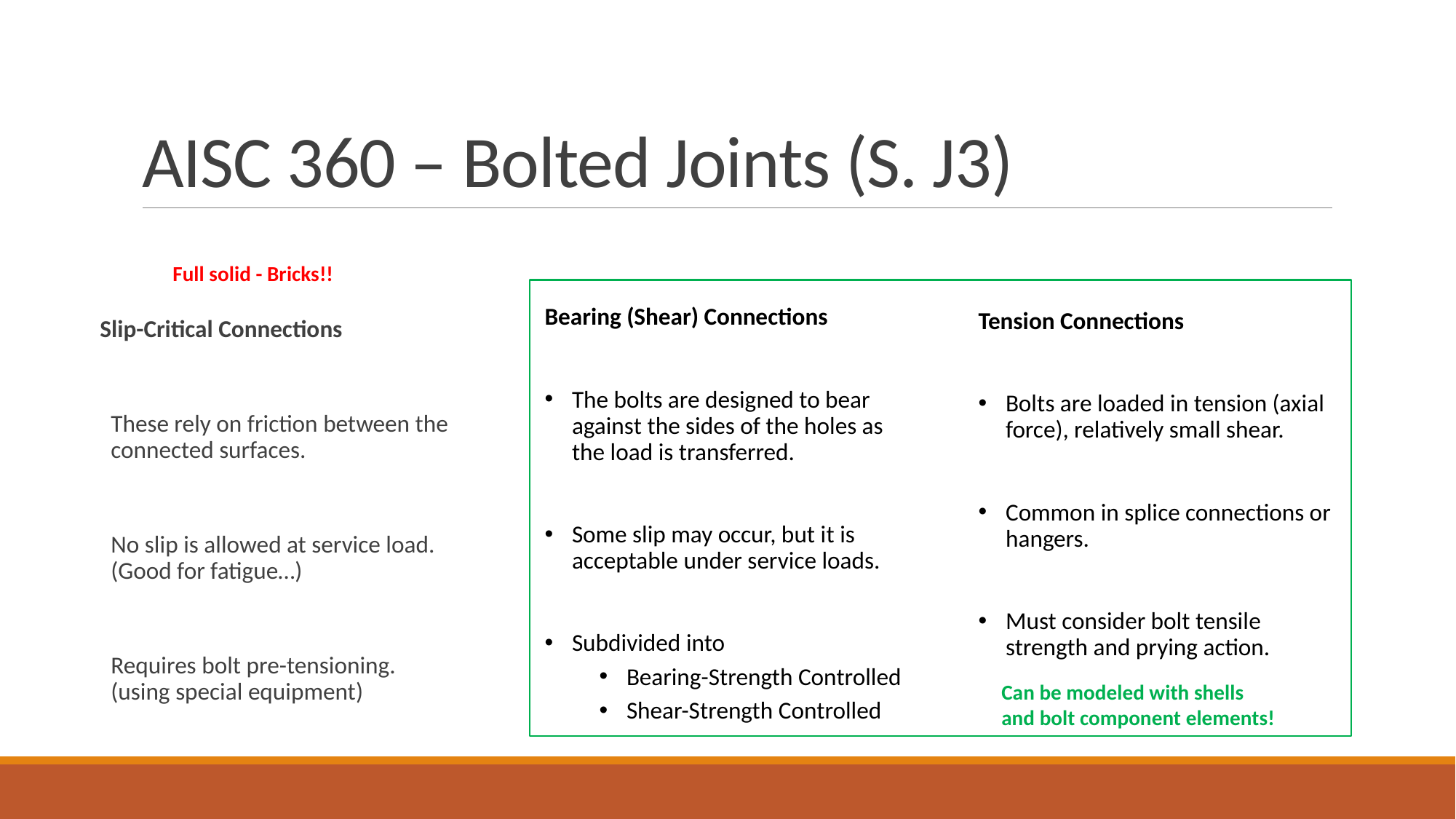

# AISC 360 – Bolted Joints (S. J3)

Slip-Critical Connections

These rely on friction between the connected surfaces.

No slip is allowed at service load. (Good for fatigue…)

Requires bolt pre-tensioning.
(using special equipment)

Bearing (Shear) Connections

The bolts are designed to bear against the sides of the holes as the load is transferred.

Some slip may occur, but it is acceptable under service loads.

Subdivided into
Bearing-Strength Controlled
Shear-Strength Controlled

Tension Connections

Bolts are loaded in tension (axial force), relatively small shear.

Common in splice connections or hangers.

Must consider bolt tensile strength and prying action.

Full solid - Bricks!!

Can be modeled with shells
and bolt component elements!